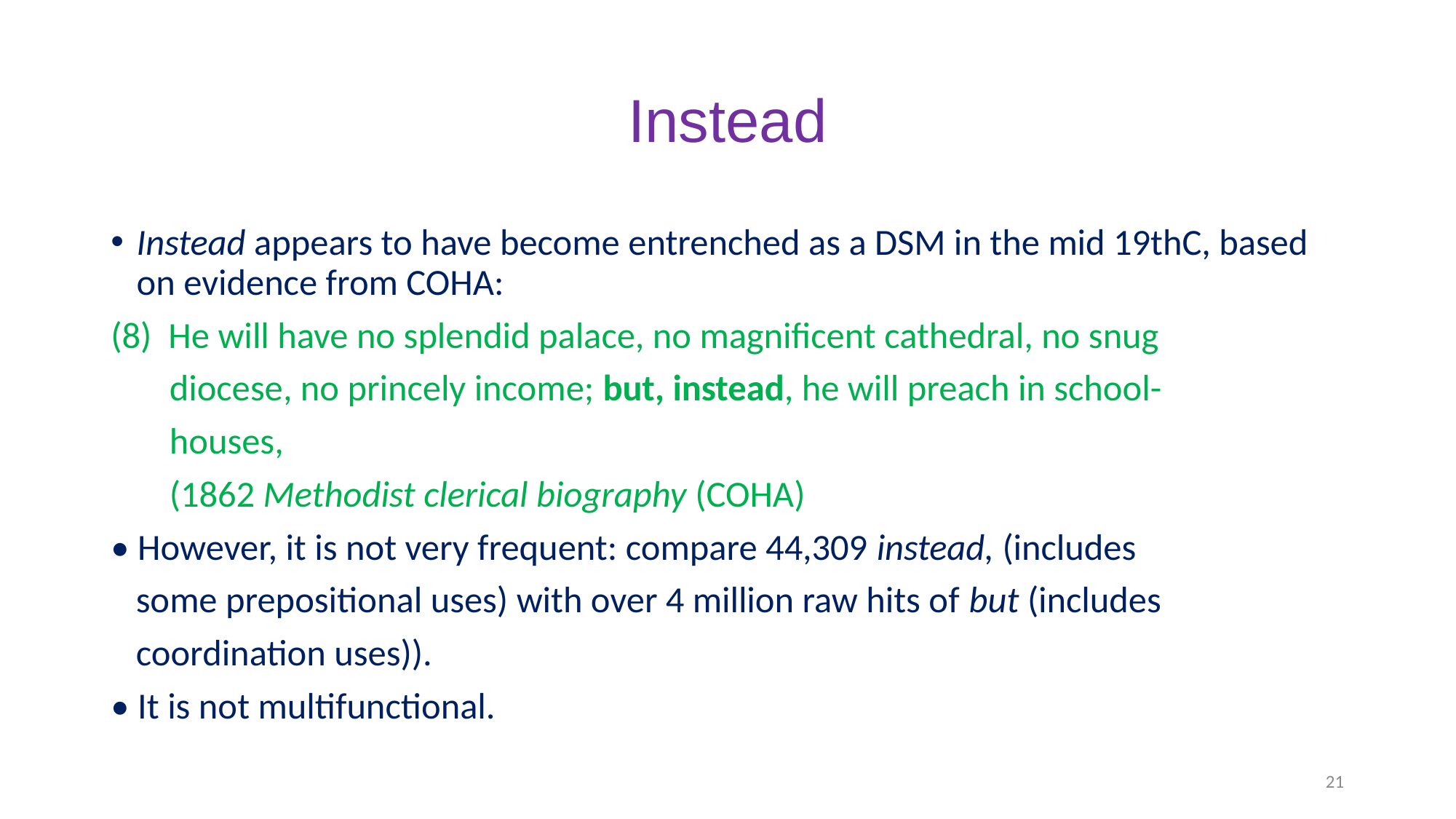

# Instead
Instead appears to have become entrenched as a DSM in the mid 19thC, based on evidence from COHA:
(8)  He will have no splendid palace, no magnificent cathedral, no snug
       diocese, no princely income; but, instead, he will preach in school-
       houses,
       (1862 Methodist clerical biography (COHA)
• However, it is not very frequent: compare 44,309 instead, (includes
   some prepositional uses) with over 4 million raw hits of but (includes
   coordination uses)).
• It is not multifunctional.

21